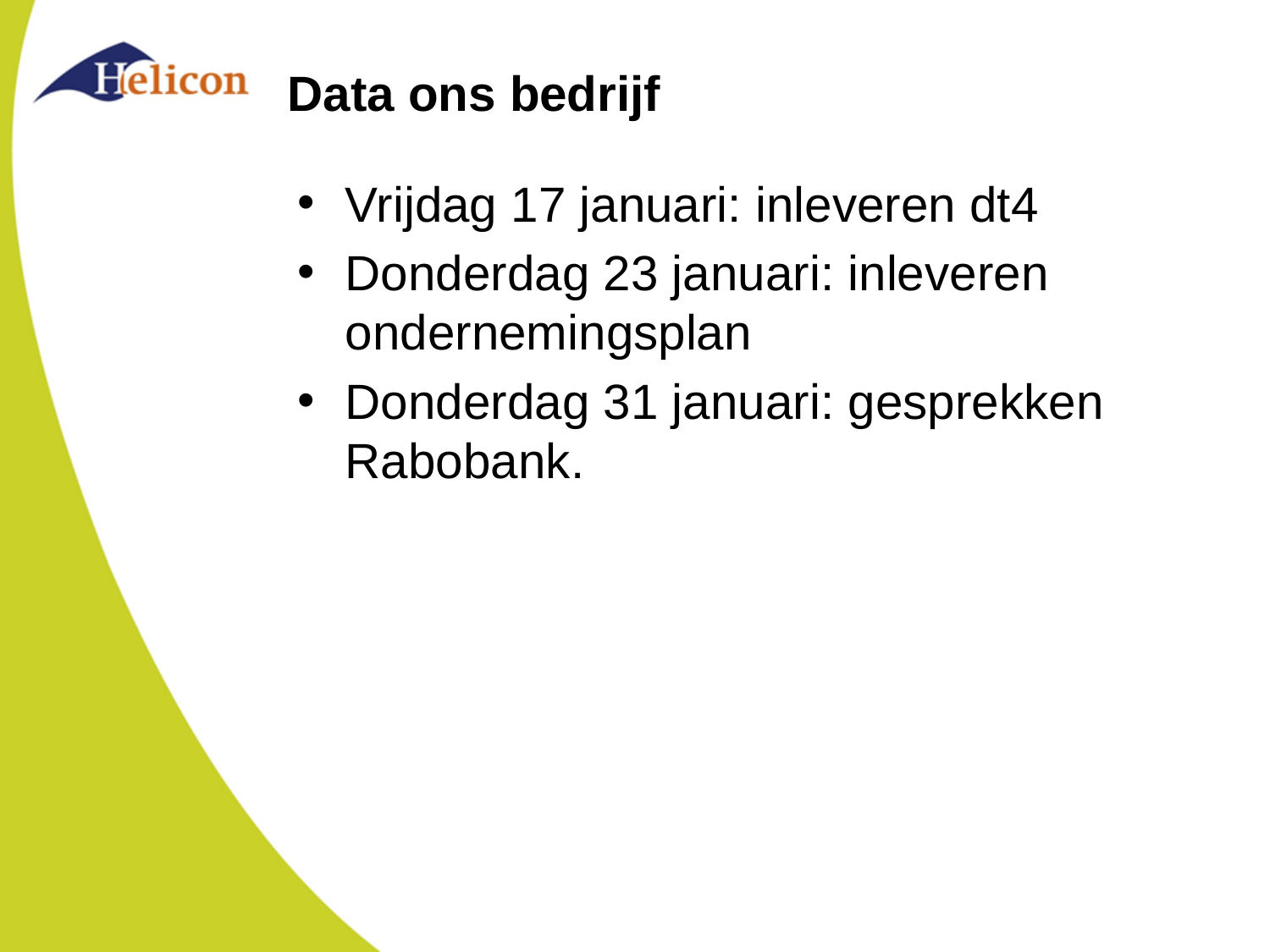

# Data ons bedrijf
Vrijdag 17 januari: inleveren dt4
Donderdag 23 januari: inleveren ondernemingsplan
Donderdag 31 januari: gesprekken Rabobank.